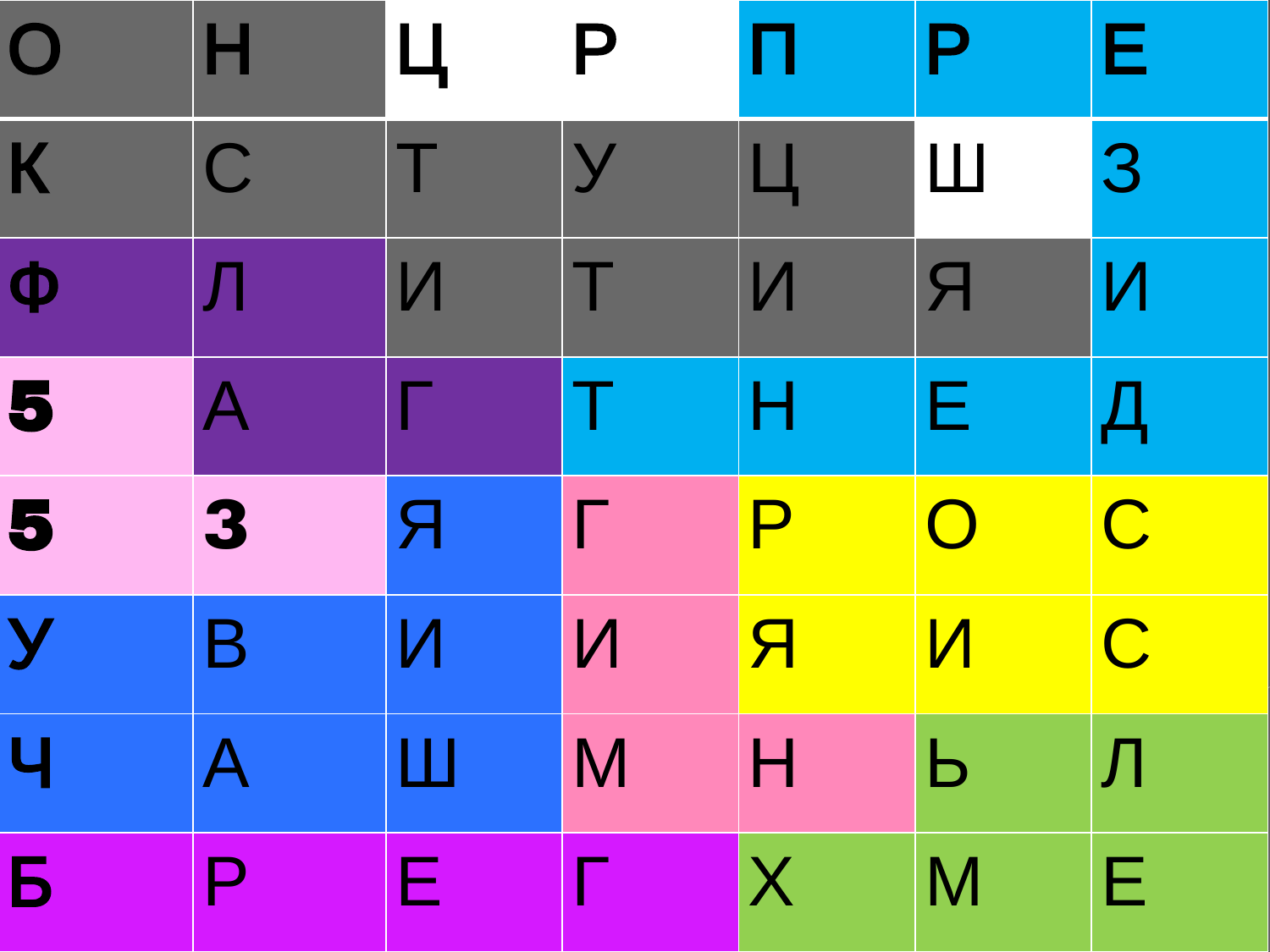

| О | Н | Ц | Р | П | Р | Е |
| --- | --- | --- | --- | --- | --- | --- |
| К | С | Т | У | Ц | Ш | З |
| Ф | Л | И | Т | И | Я | И |
| 5 | А | Г | Т | Н | Е | Д |
| 5 | 3 | Я | Г | Р | О | С |
| У | В | И | И | Я | И | С |
| Ч | А | Ш | М | Н | Ь | Л |
| Б | Р | Е | Г | Х | М | Е |